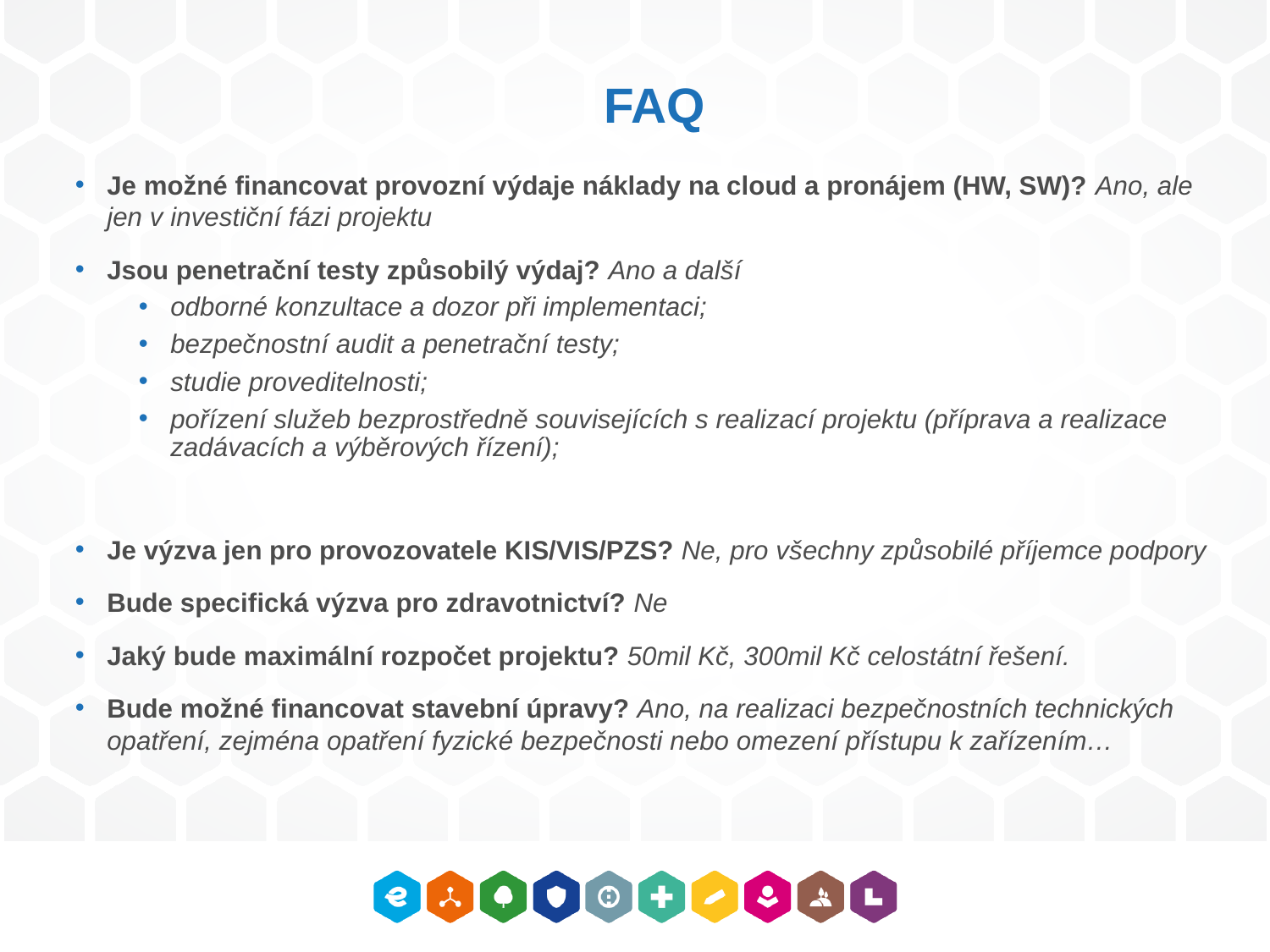

FAQ
Je možné financovat provozní výdaje náklady na cloud a pronájem (HW, SW)? Ano, ale jen v investiční fázi projektu
Jsou penetrační testy způsobilý výdaj? Ano a další
odborné konzultace a dozor při implementaci;
bezpečnostní audit a penetrační testy;
studie proveditelnosti;
pořízení služeb bezprostředně souvisejících s realizací projektu (příprava a realizace zadávacích a výběrových řízení);

Je výzva jen pro provozovatele KIS/VIS/PZS? Ne, pro všechny způsobilé příjemce podpory
Bude specifická výzva pro zdravotnictví? Ne
Jaký bude maximální rozpočet projektu? 50mil Kč, 300mil Kč celostátní řešení.
Bude možné financovat stavební úpravy? Ano, na realizaci bezpečnostních technických opatření, zejména opatření fyzické bezpečnosti nebo omezení přístupu k zařízením…